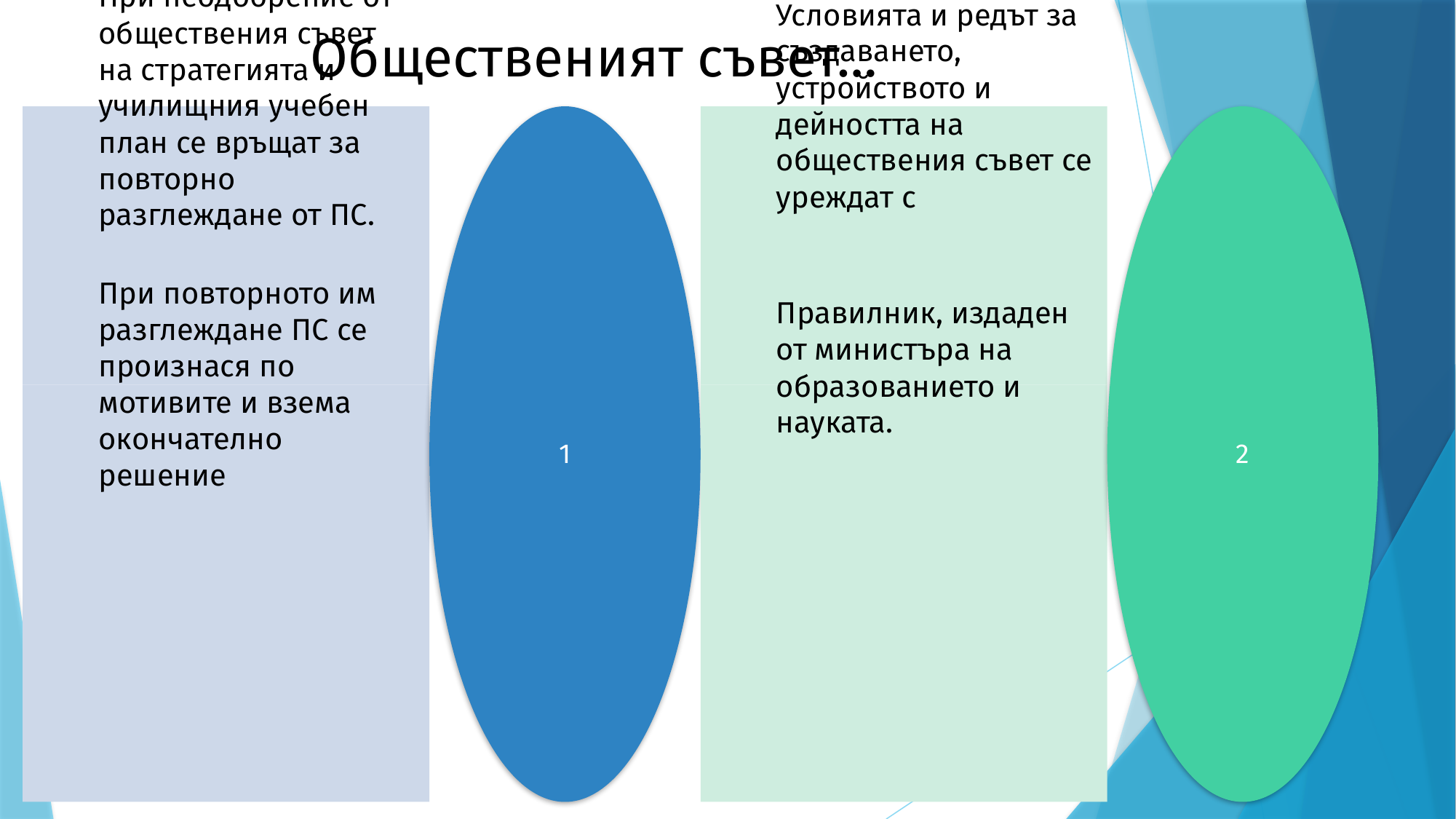

# Общественият съвет…
1
При неодобрение от обществения съвет на стратегията и училищния учебен план се връщат за повторно разглеждане от ПС.
При повторното им разглеждане ПС се произнася по мотивите и взема окончателно решение
2
Условията и редът за създаването, устройството и дейността на обществения съвет се уреждат с
Правилник, издаден от министъра на образованието и науката.